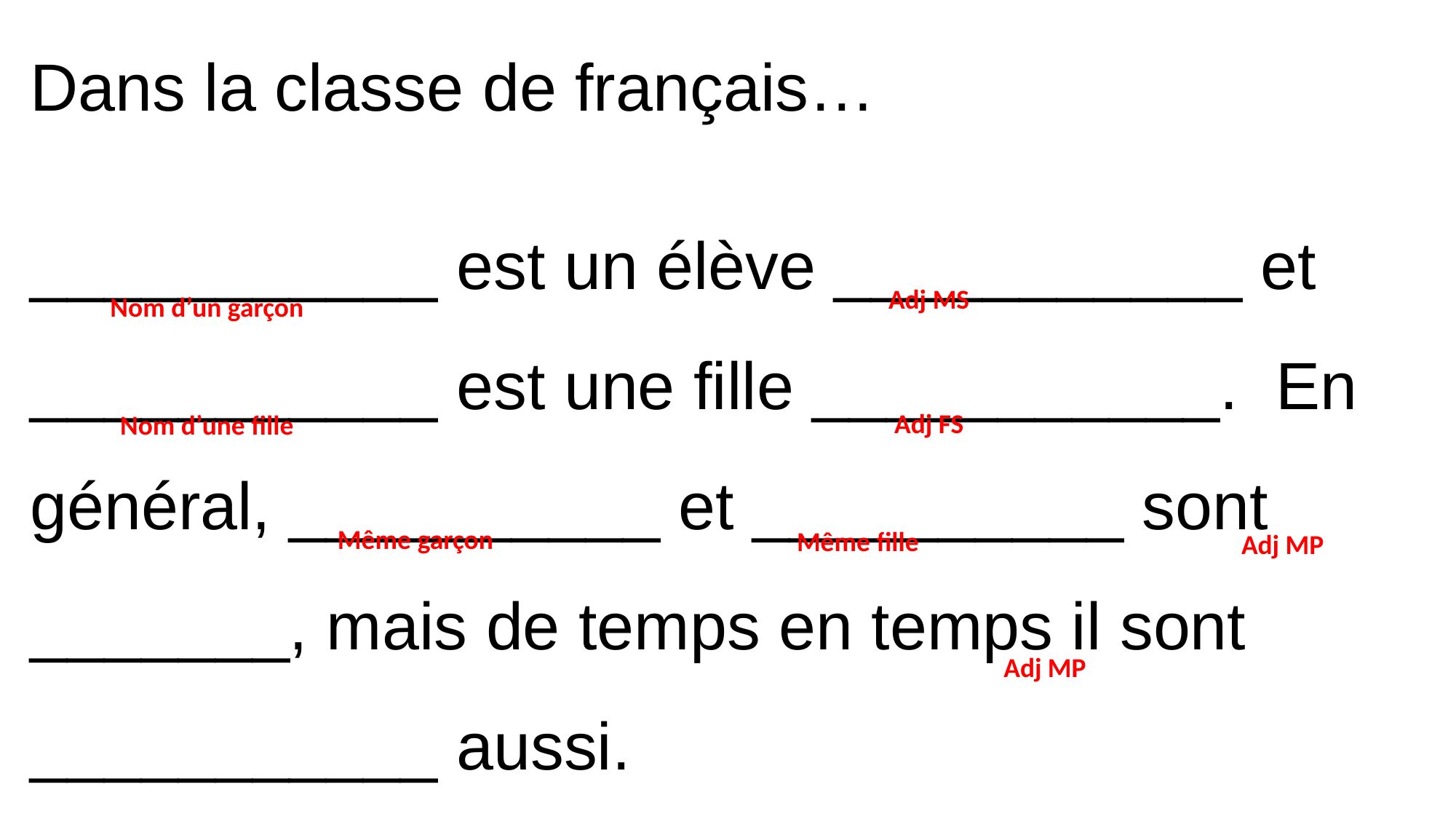

Dans la classe de français…
___________ est un élève ___________ et ___________ est une fille ___________.  En général, __________ et __________ sont _______, mais de temps en temps il sont ___________ aussi.
Nom d’un garçon
Adj MS
Adj FS
Nom d’une fille
Même garçon
Même fille
Adj MP
Adj MP